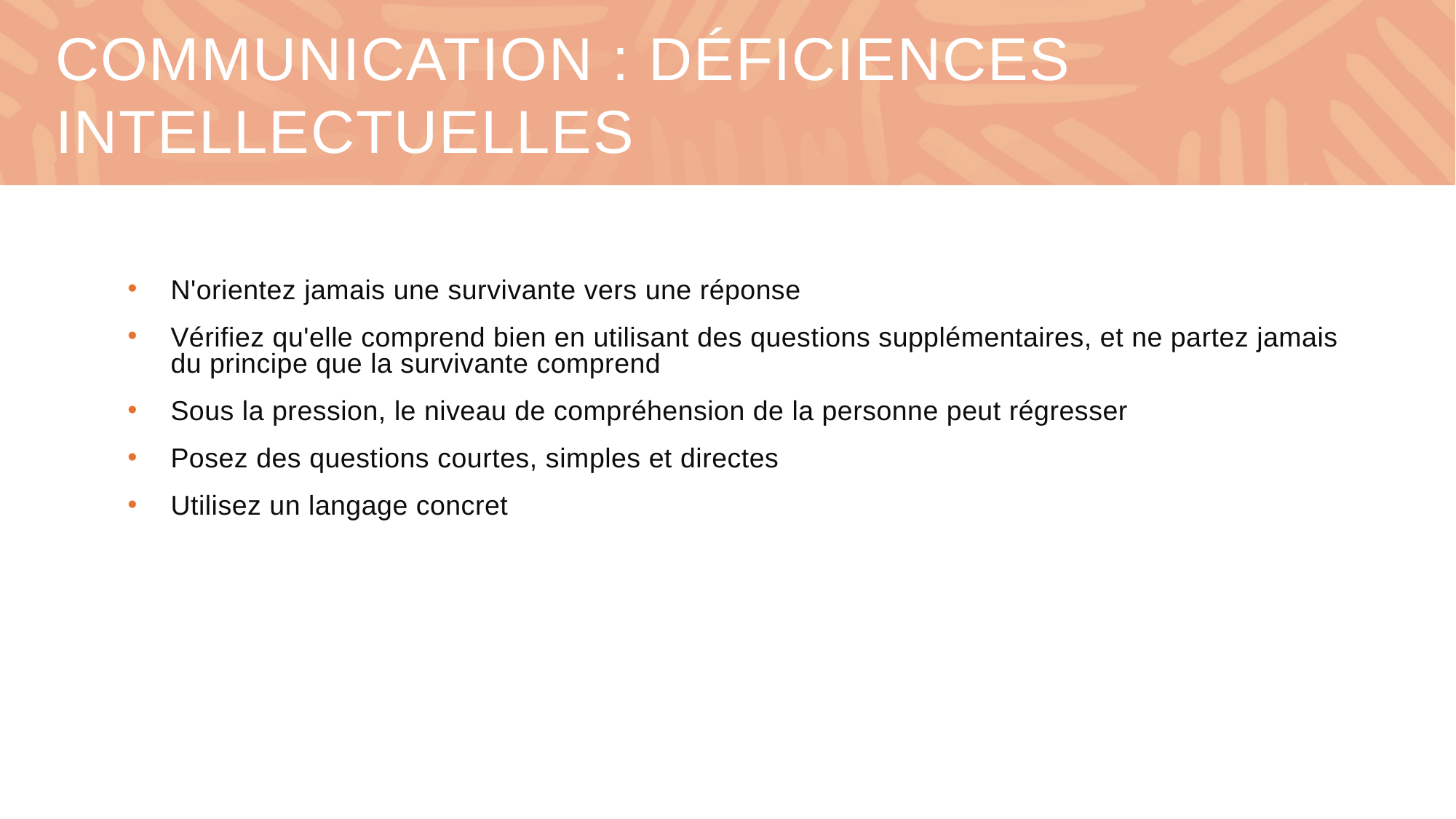

Communication : déficiences intellectuelles

N'orientez jamais une survivante vers une réponse
Vérifiez qu'elle comprend bien en utilisant des questions supplémentaires, et ne partez jamais du principe que la survivante comprend
Sous la pression, le niveau de compréhension de la personne peut régresser
Posez des questions courtes, simples et directes
Utilisez un langage concret